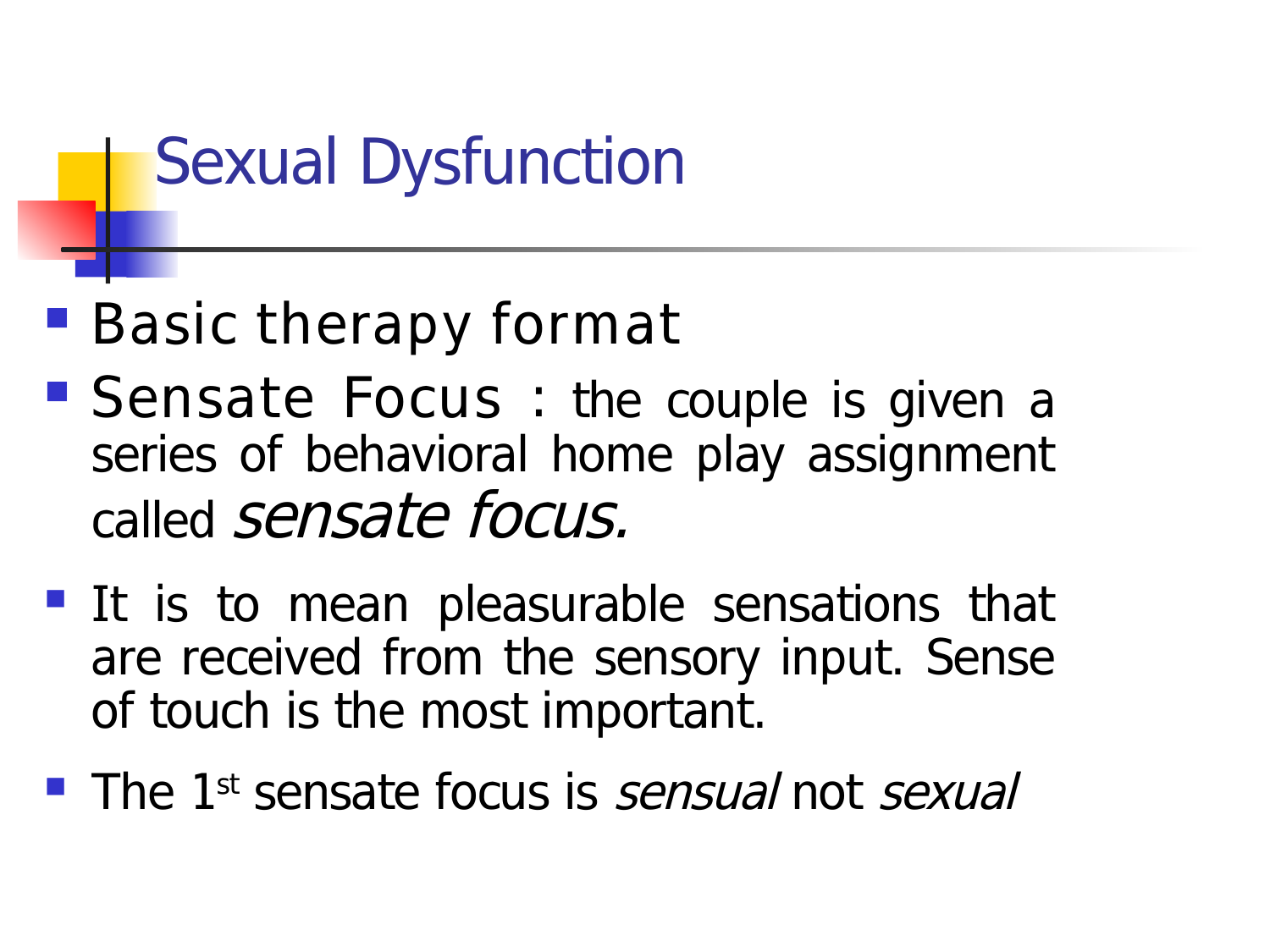

# Sexual Dysfunction

Basic therapy format
Sensate Focus : the couple is given a series of behavioral home play assignment called sensate focus.

It is to mean pleasurable sensations that are received from the sensory input. Sense of touch is the most important.

The 1st sensate focus is sensual not sexual